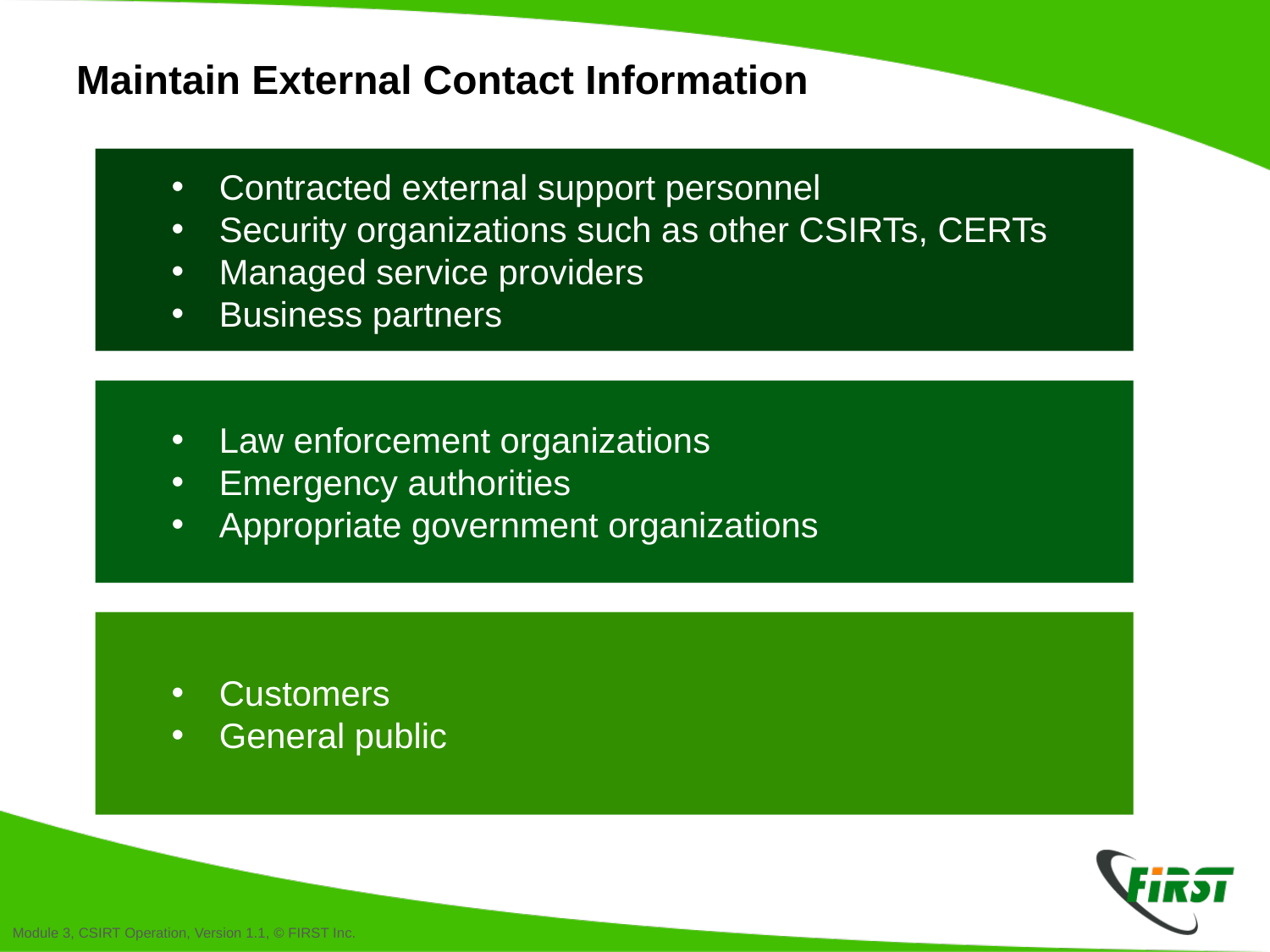

# Maintain External Contact Information
Contracted external support personnel
Security organizations such as other CSIRTs, CERTs
Managed service providers
Business partners
Law enforcement organizations
Emergency authorities
Appropriate government organizations
Customers
General public